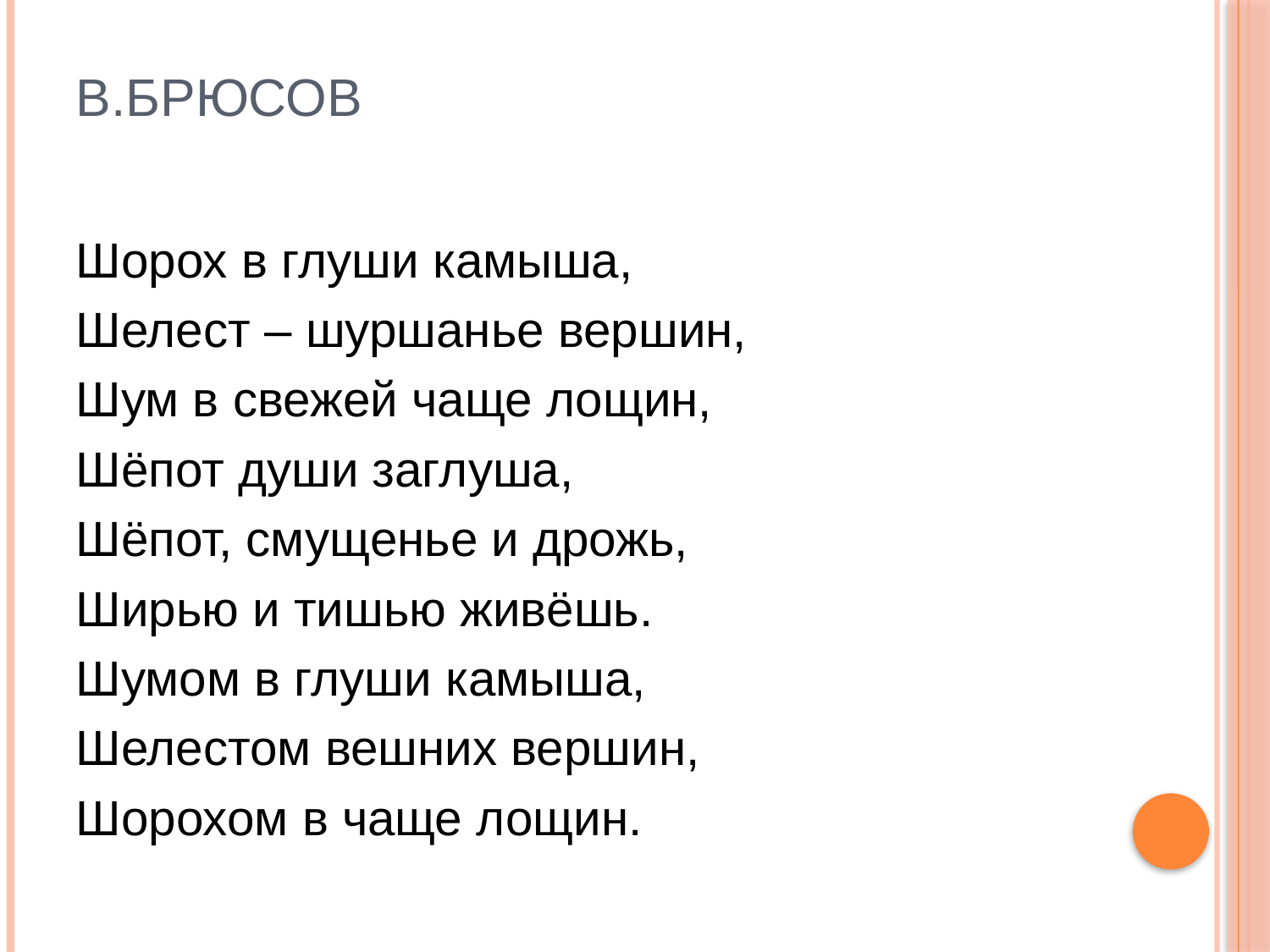

# В.Брюсов
Шорох в глуши камыша,
Шелест – шуршанье вершин,
Шум в свежей чаще лощин,
Шёпот души заглуша,
Шёпот, смущенье и дрожь,
Ширью и тишью живёшь.
Шумом в глуши камыша,
Шелестом вешних вершин,
Шорохом в чаще лощин.